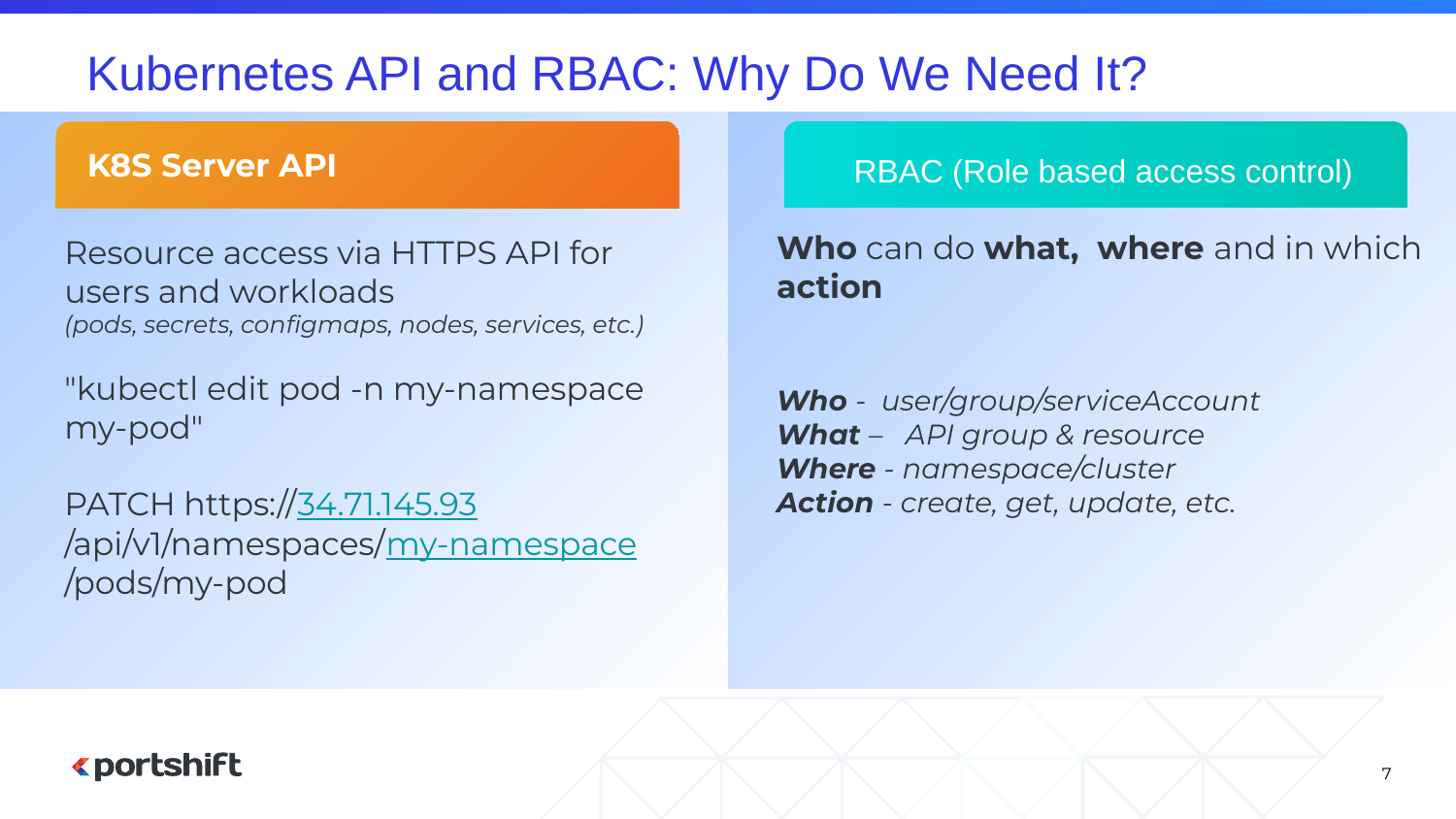

Kubernetes API and RBAC: Why Do We Need It?

K8S Server API
RBAC (Role based access control)
Who can do what,  where and in which action

Who -  user/group/serviceAccount
What –   API group & resource
Where - namespace/cluster
Action - create, get, update, etc.

Resource access via HTTPS API for users and workloads
(pods, secrets, configmaps, nodes, services, etc.)
"kubectl edit pod -n my-namespace my-pod"

PATCH https://34.71.145.93/api/v1/namespaces/my-namespace/pods/my-pod

7